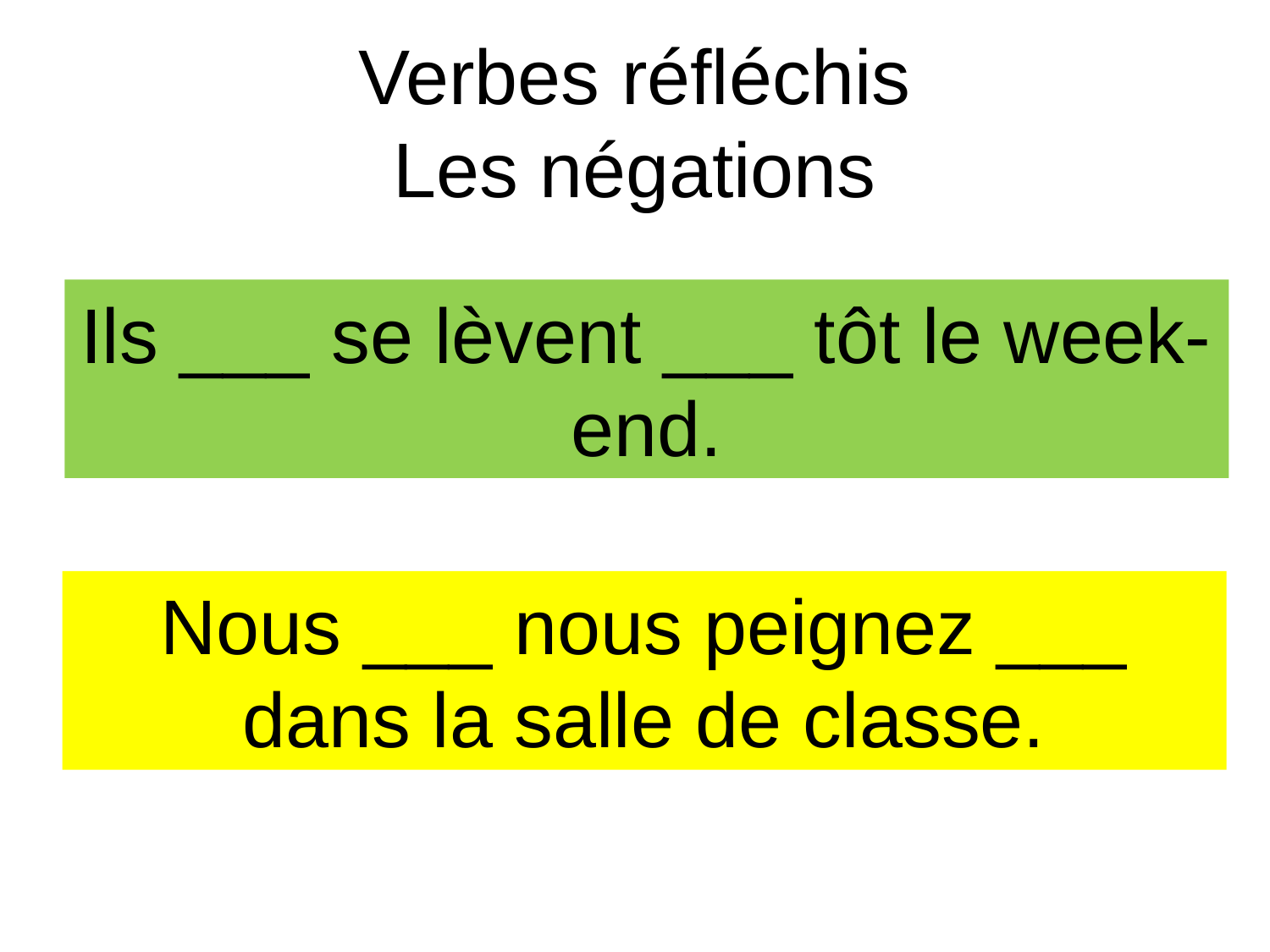

Verbes réfléchis
Les négations
Ils ___ se lèvent ___ tôt le week-end.
Nous ___ nous peignez ___ dans la salle de classe.